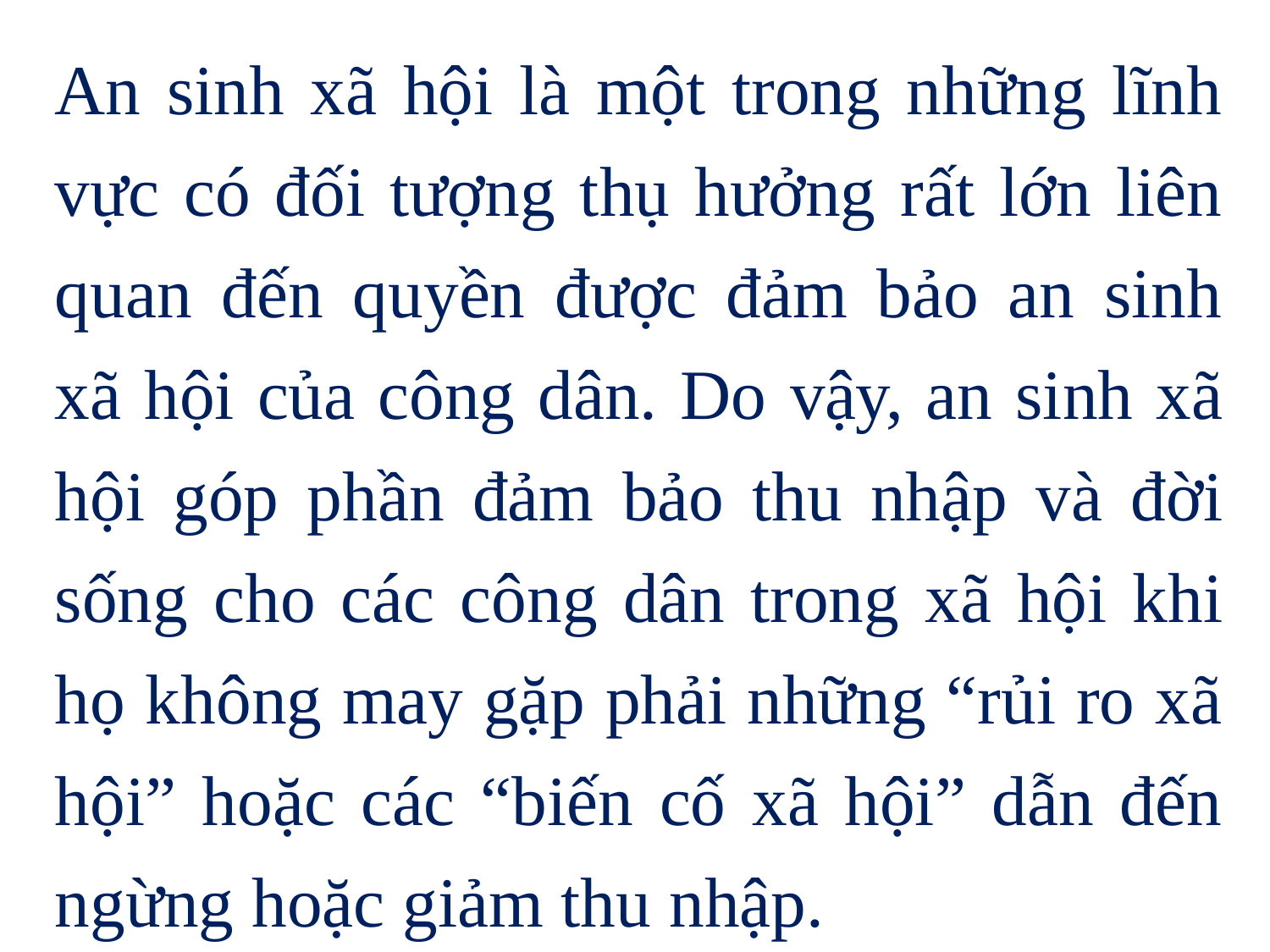

An sinh xã hội là một trong những lĩnh vực có đối tượng thụ hưởng rất lớn liên quan đến quyền được đảm bảo an sinh xã hội của công dân. Do vậy, an sinh xã hội góp phần đảm bảo thu nhập và đời sống cho các công dân trong xã hội khi họ không may gặp phải những “rủi ro xã hội” hoặc các “biến cố xã hội” dẫn đến ngừng hoặc giảm thu nhập.